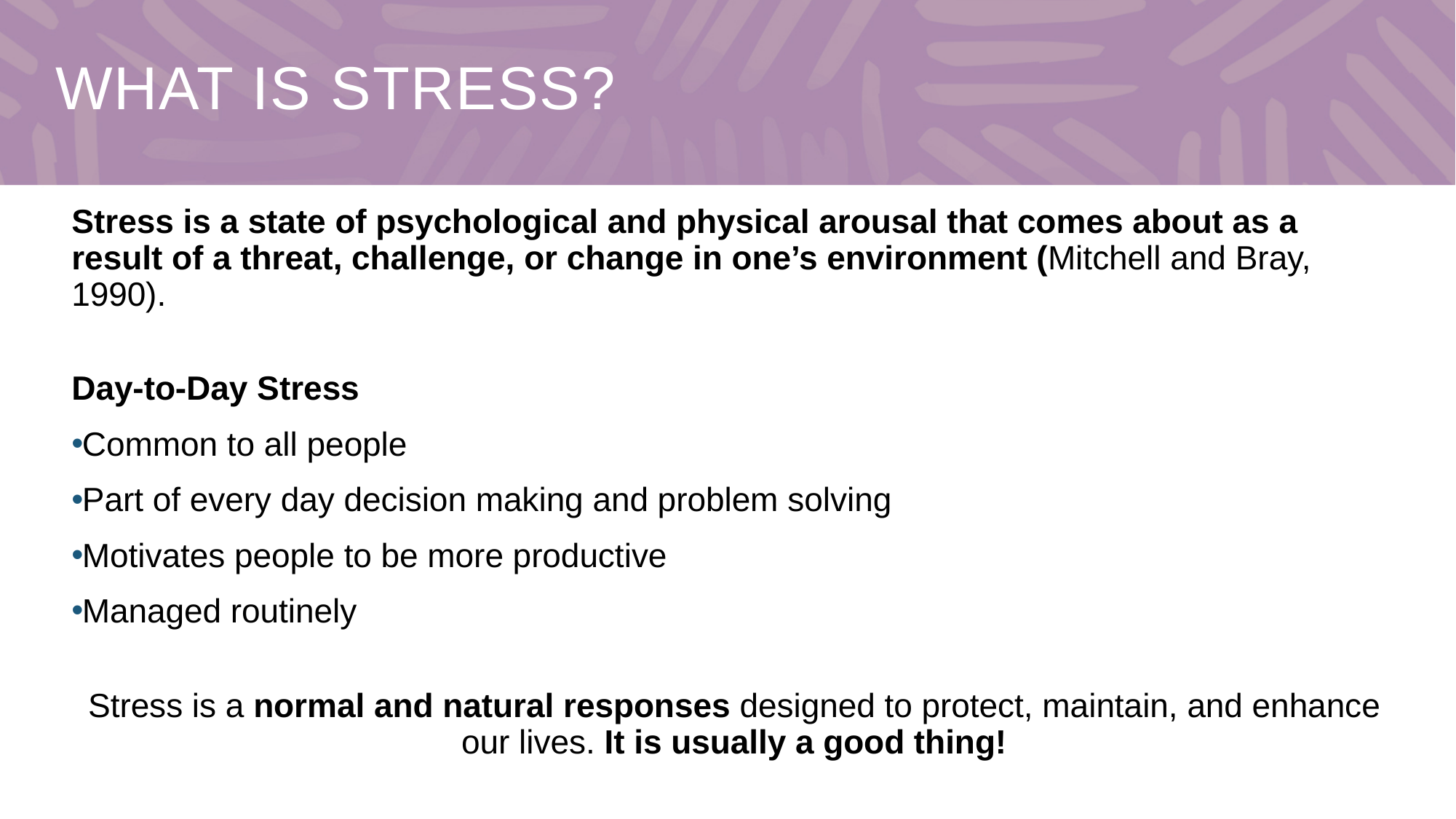

# What is stress?
Stress is a state of psychological and physical arousal that comes about as a result of a threat, challenge, or change in one’s environment (Mitchell and Bray, 1990).

Day-to-Day Stress
Common to all people
Part of every day decision making and problem solving
Motivates people to be more productive
Managed routinely

Stress is a normal and natural responses designed to protect, maintain, and enhance our lives. It is usually a good thing!